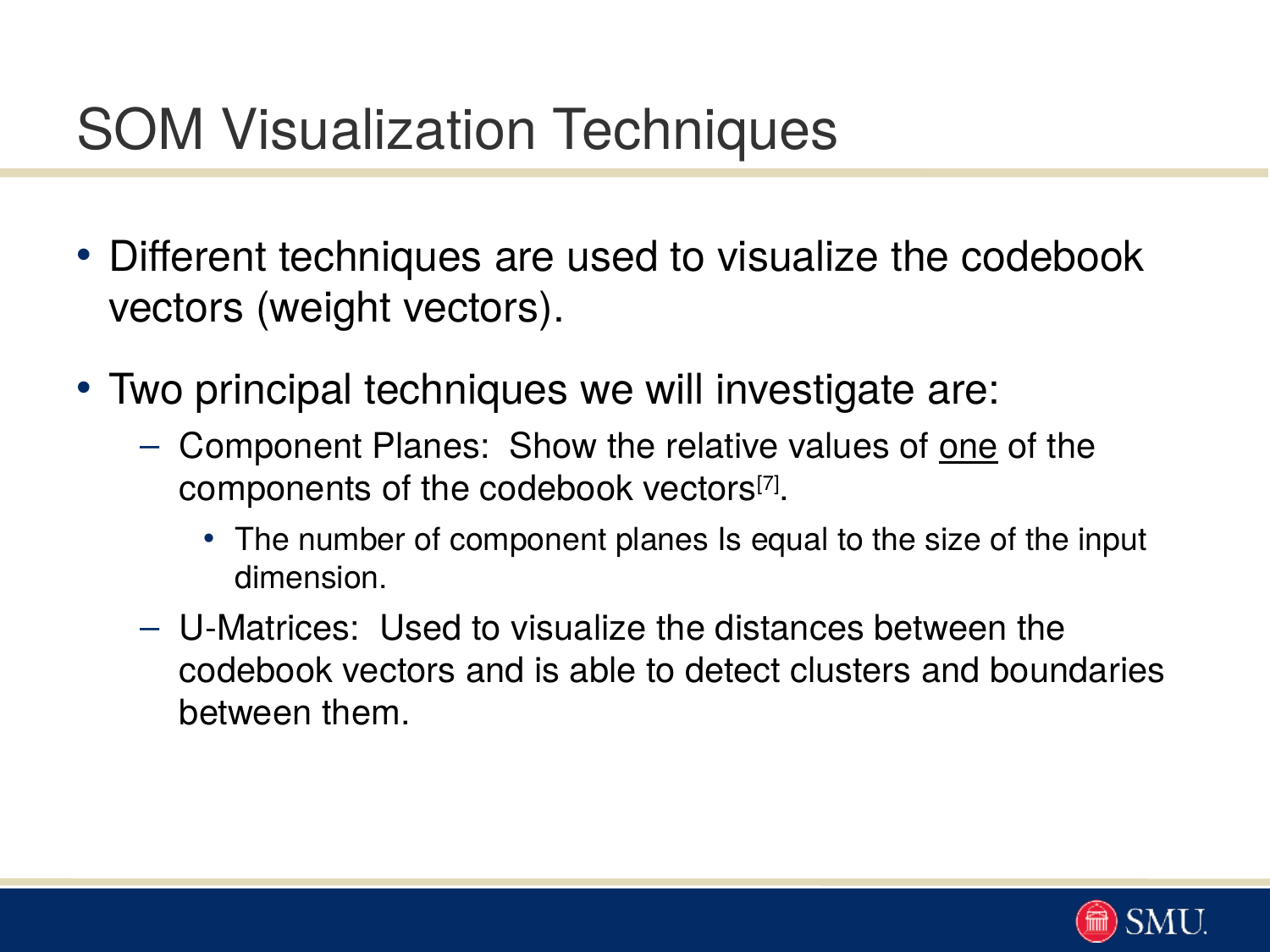

# SOM Visualization Techniques
Different techniques are used to visualize the codebook vectors (weight vectors).
Two principal techniques we will investigate are:
Component Planes:  Show the relative values of one of the components of the codebook vectors[7].
The number of component planes Is equal to the size of the input dimension.
U-Matrices:  Used to visualize the distances between the codebook vectors and is able to detect clusters and boundaries between them.